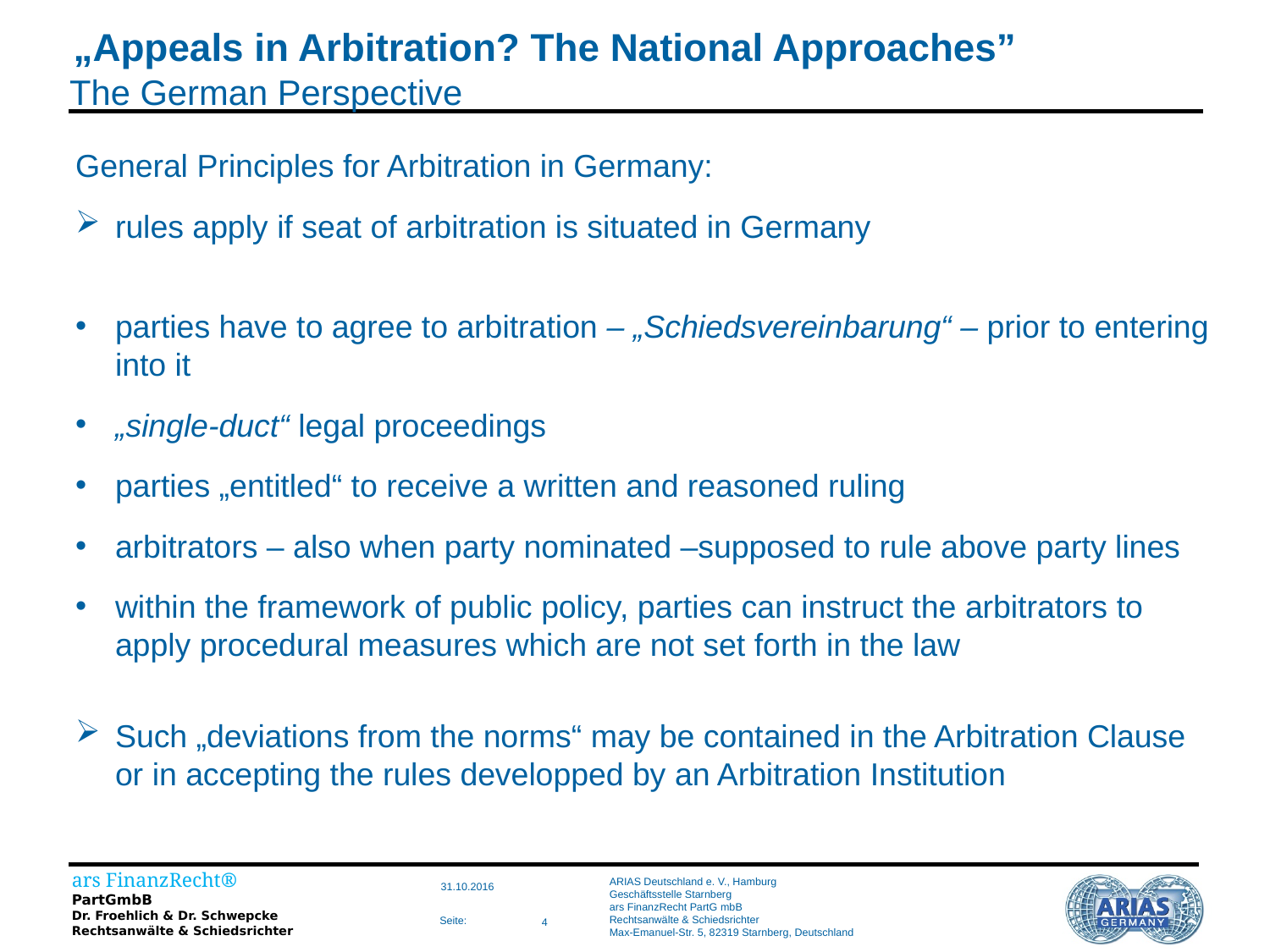

# „Appeals in Arbitration? The National Approaches”
The German Perspective
General Principles for Arbitration in Germany:
rules apply if seat of arbitration is situated in Germany

parties have to agree to arbitration – „Schiedsvereinbarung“ – prior to entering into it
„single-duct“ legal proceedings
parties „entitled“ to receive a written and reasoned ruling
arbitrators – also when party nominated –supposed to rule above party lines
within the framework of public policy, parties can instruct the arbitrators to apply procedural measures which are not set forth in the law

Such „deviations from the norms“ may be contained in the Arbitration Clause or in accepting the rules developped by an Arbitration Institution